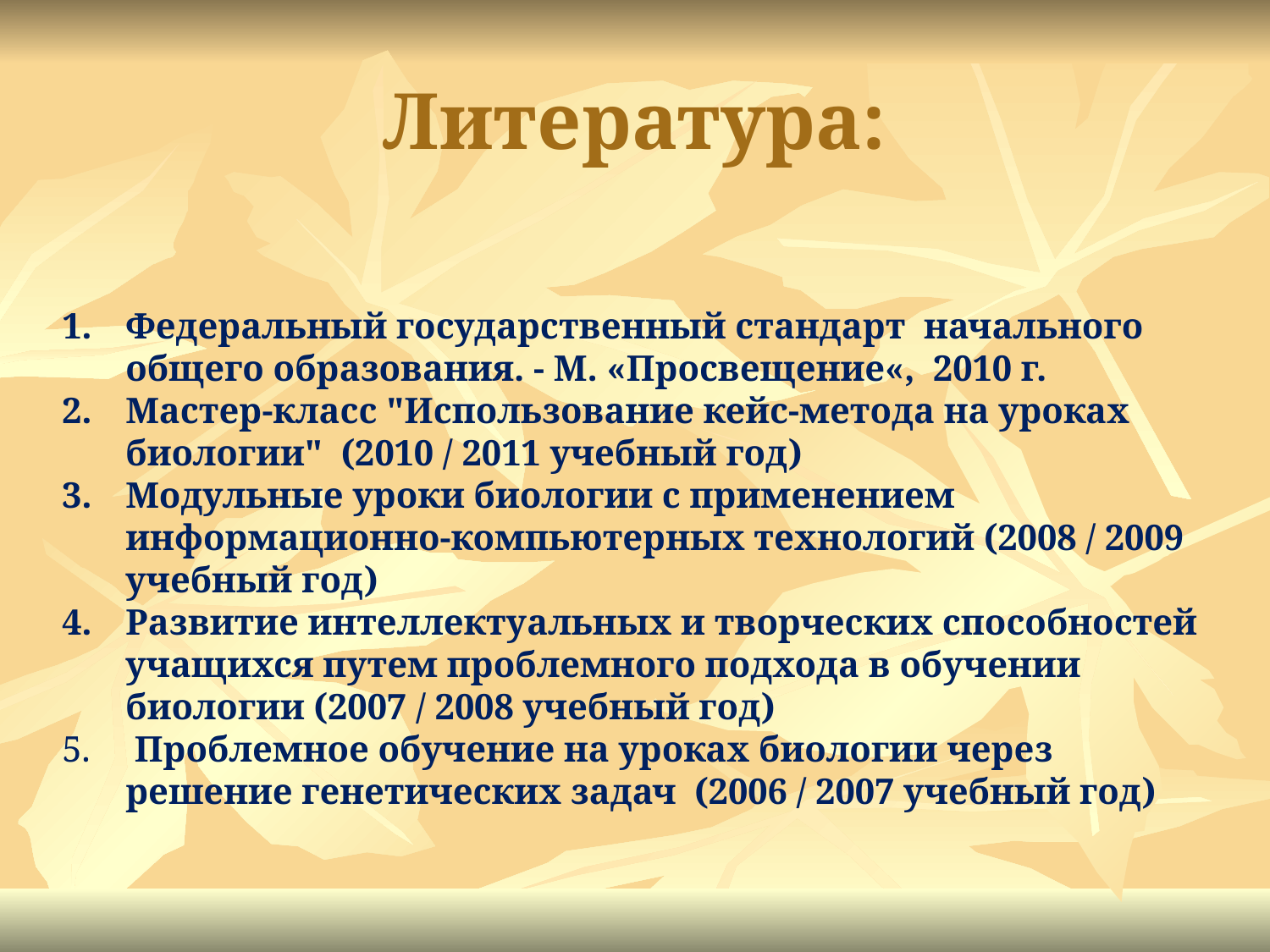

# Литература:
Федеральный государственный стандарт  начального общего образования. - М. «Просвещение«,  2010 г.
Мастер-класс "Использование кейс-метода на уроках биологии"  (2010 / 2011 учебный год)
Модульные уроки биологии с применением информационно-компьютерных технологий (2008 / 2009 учебный год)
Развитие интеллектуальных и творческих способностей учащихся путем проблемного подхода в обучении биологии (2007 / 2008 учебный год)
 Проблемное обучение на уроках биологии через решение генетических задач  (2006 / 2007 учебный год)